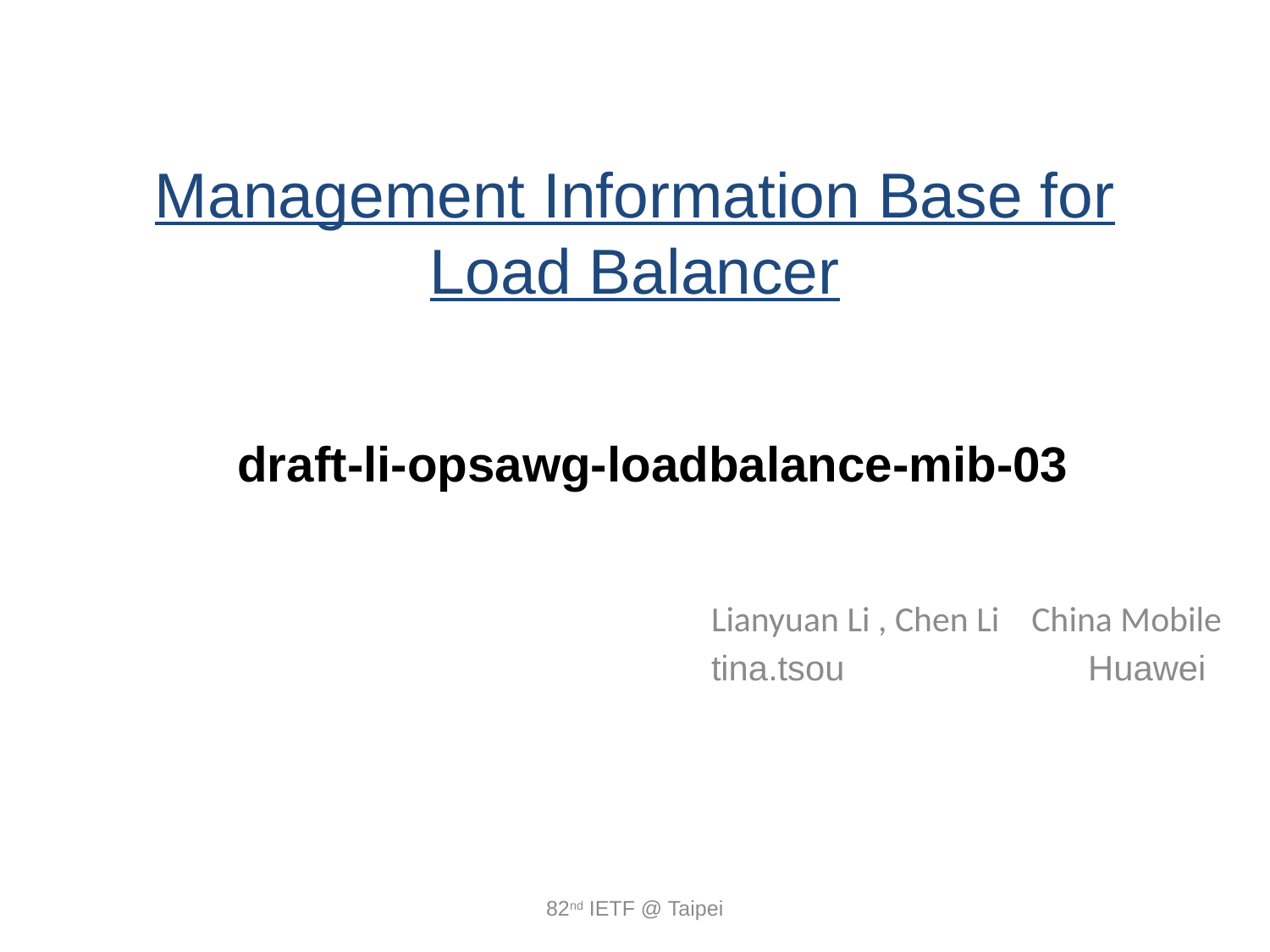

# Management Information Base for Load Balancer
draft-li-opsawg-loadbalance-mib-03
Lianyuan Li , Chen Li    China Mobile
tina.tsou                         Huawei
82nd IETF @ Taipei